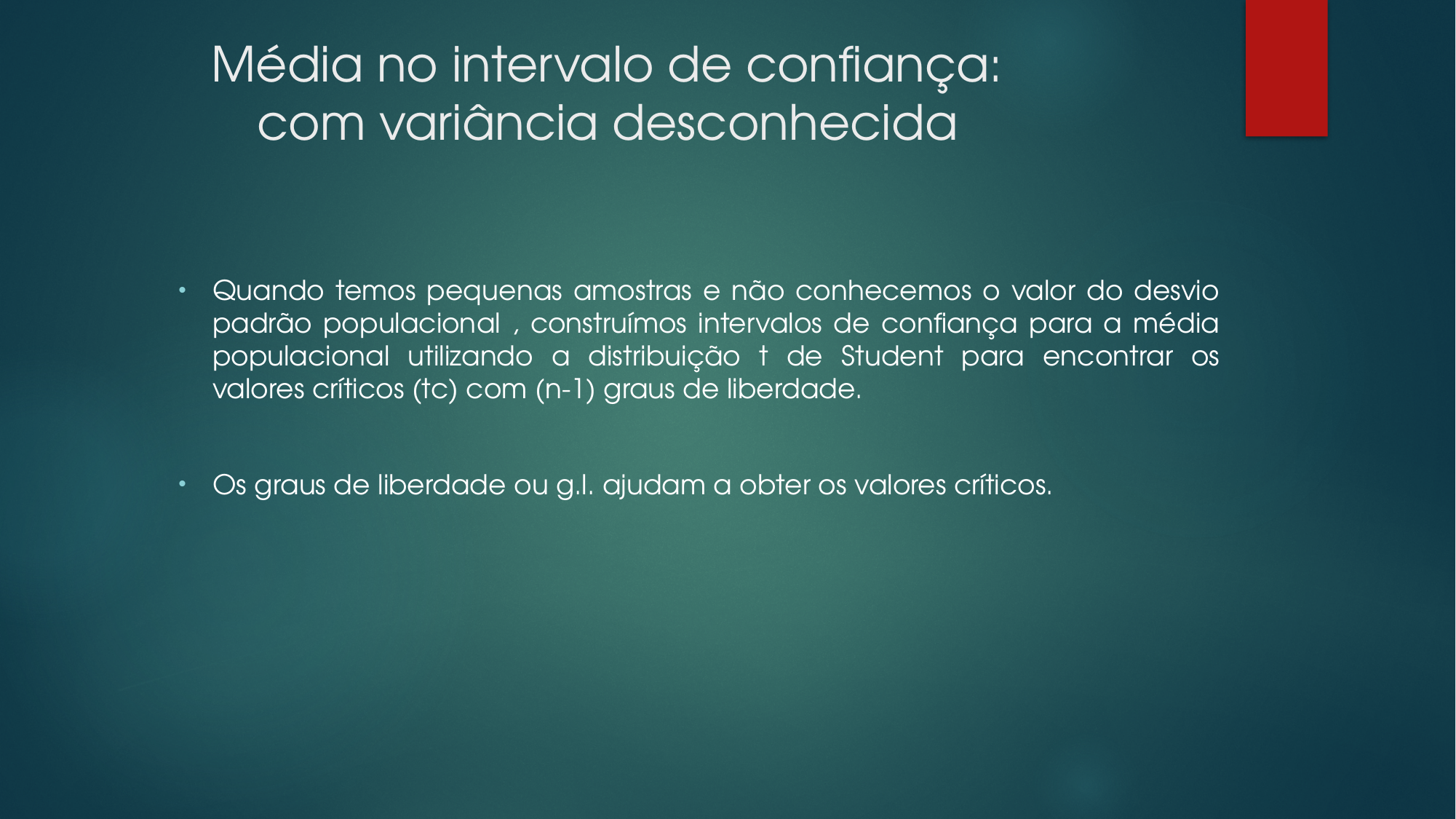

# Média no intervalo de confiança: com variância desconhecida
Quando temos pequenas amostras e não conhecemos o valor do desvio padrão populacional , construímos intervalos de confiança para a média populacional utilizando a distribuição t de Student para encontrar os valores críticos (tc) com (n-1) graus de liberdade.

Os graus de liberdade ou g.l. ajudam a obter os valores críticos.